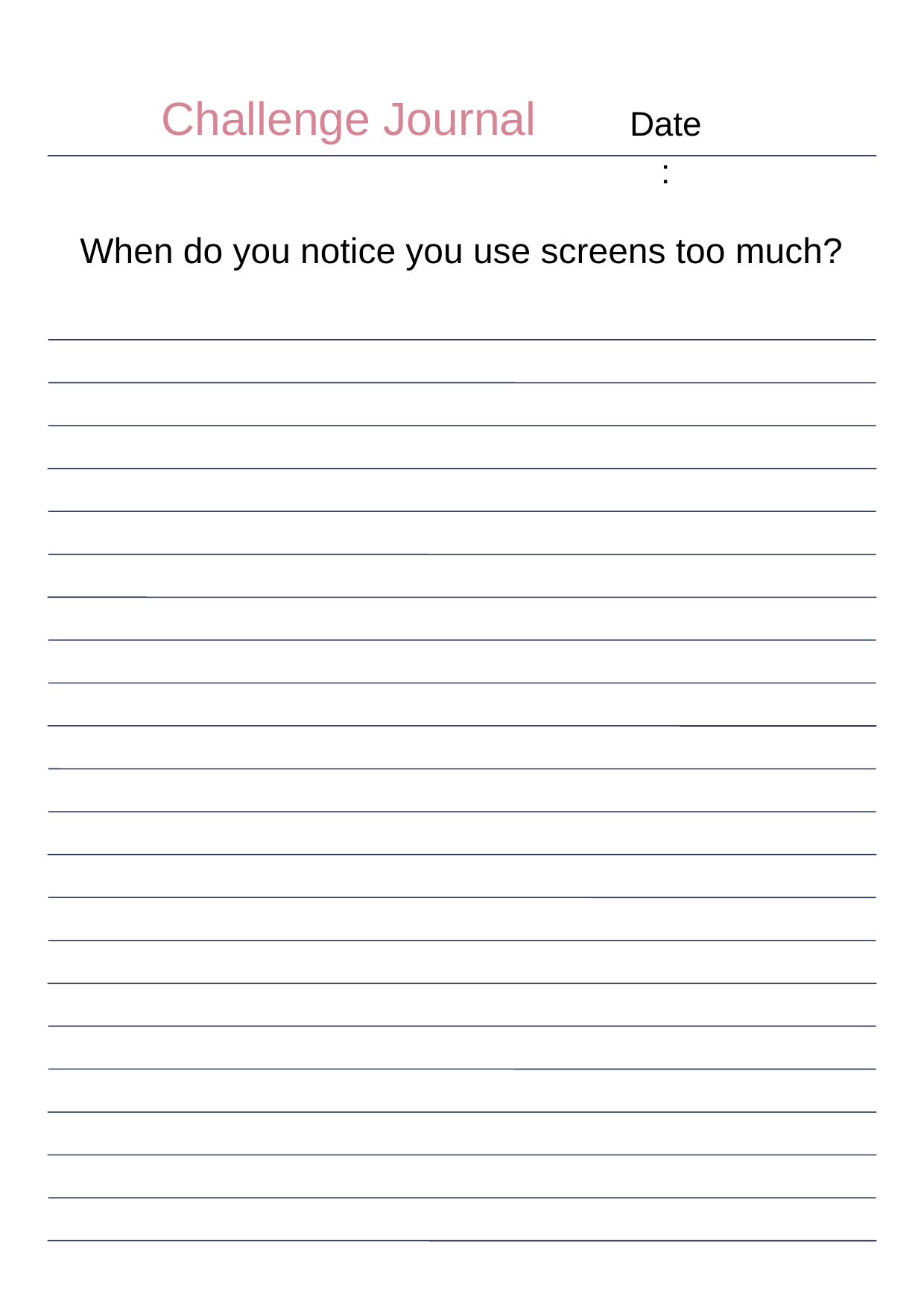

Challenge Journal
Date:

When do you notice you use screens too much?